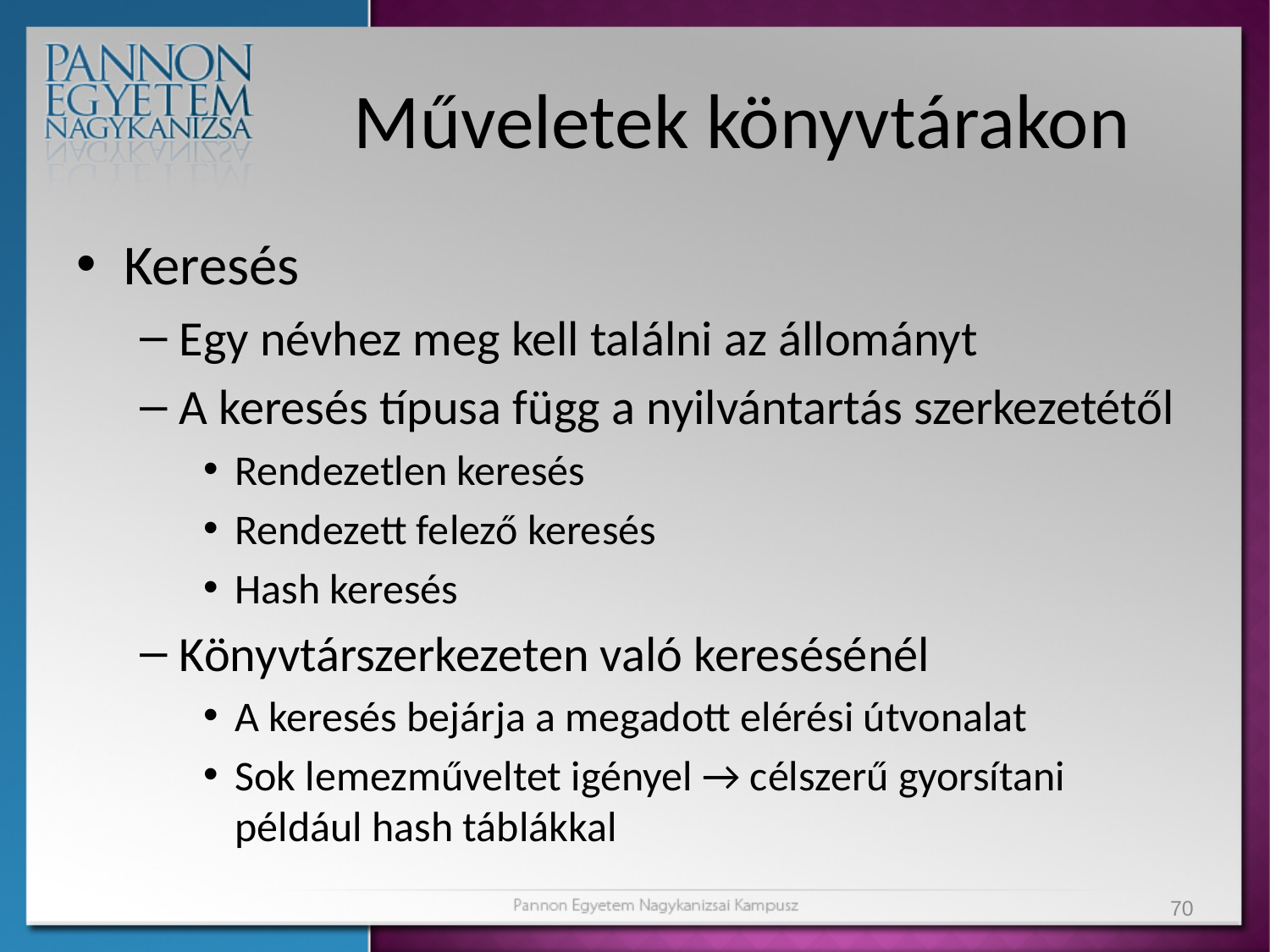

# Műveletek könyvtárakon
Keresés
Egy névhez meg kell találni az állományt
A keresés típusa függ a nyilvántartás szerkezetétől
Rendezetlen keresés
Rendezett felező keresés
Hash keresés
Könyvtárszerkezeten való keresésénél
A keresés bejárja a megadott elérési útvonalat
Sok lemezműveltet igényel → célszerű gyorsítani például hash táblákkal
70